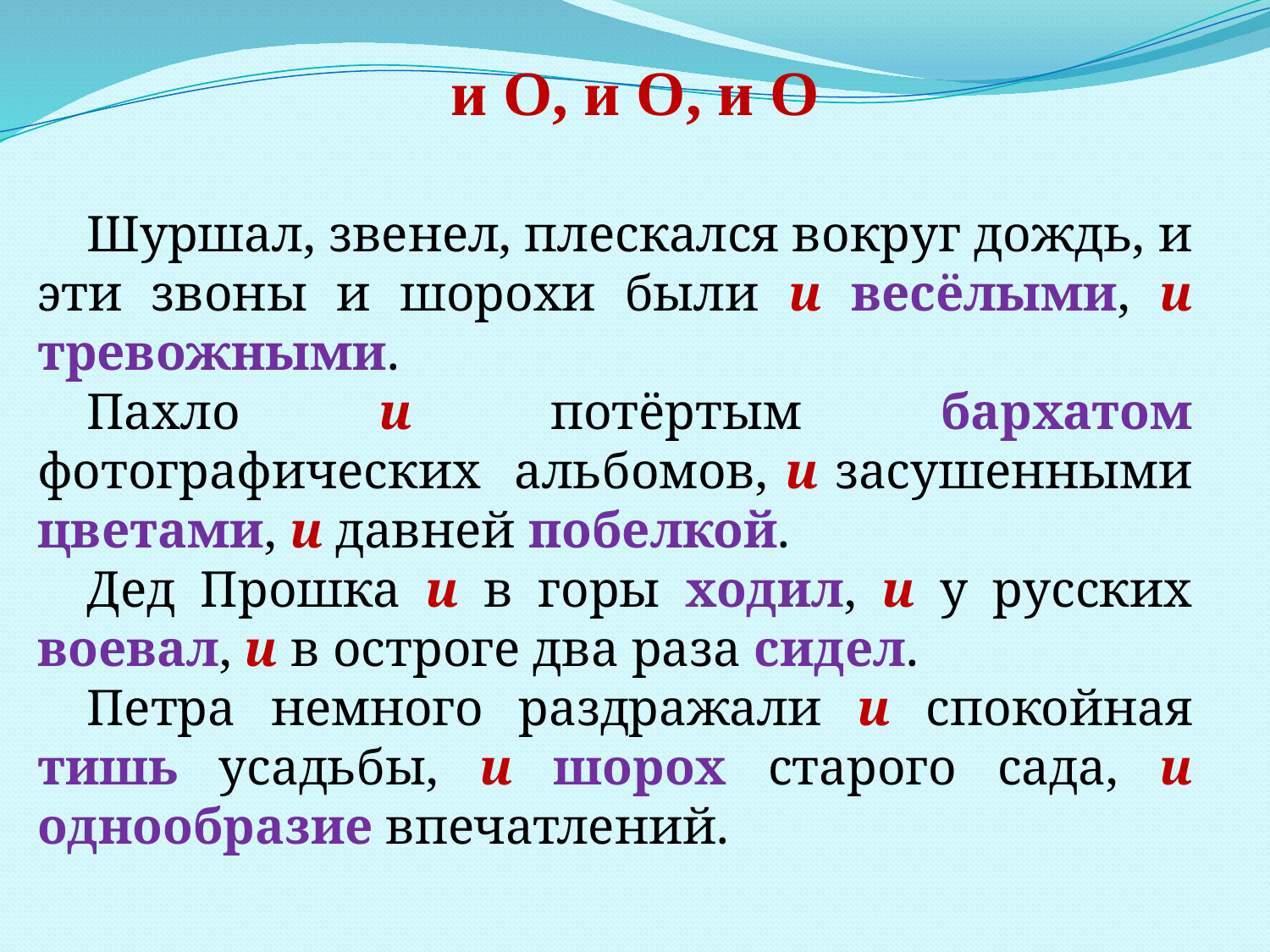

и O, и O, и O
Шуршал, звенел, плескался вокруг дождь, и эти звоны и шорохи были и весёлыми, и тревожными.
Пахло и потёртым бархатом фотографических  альбомов, и засушенными цветами, и давней побелкой.
Дед Прошка и в горы ходил, и у русских воевал, и в остроге два раза сидел.
Петра немного раздражали и спокойная тишь усадьбы, и шорох старого сада, и однообразие впечатлений.